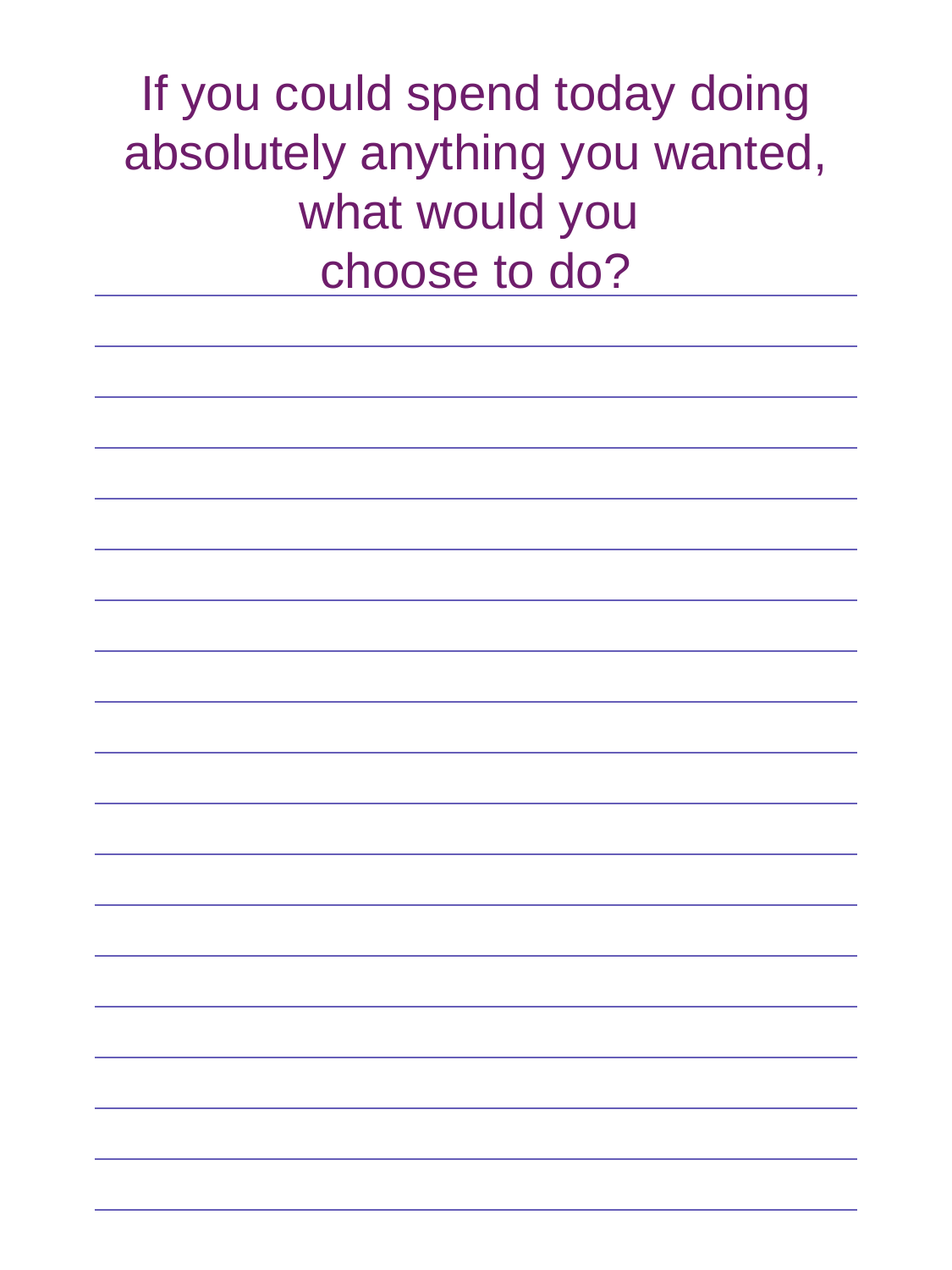

If you could spend today doing absolutely anything you wanted, what would you
choose to do?
|  |
| --- |
|  |
|  |
|  |
|  |
|  |
|  |
|  |
|  |
|  |
|  |
|  |
|  |
|  |
|  |
|  |
|  |
|  |